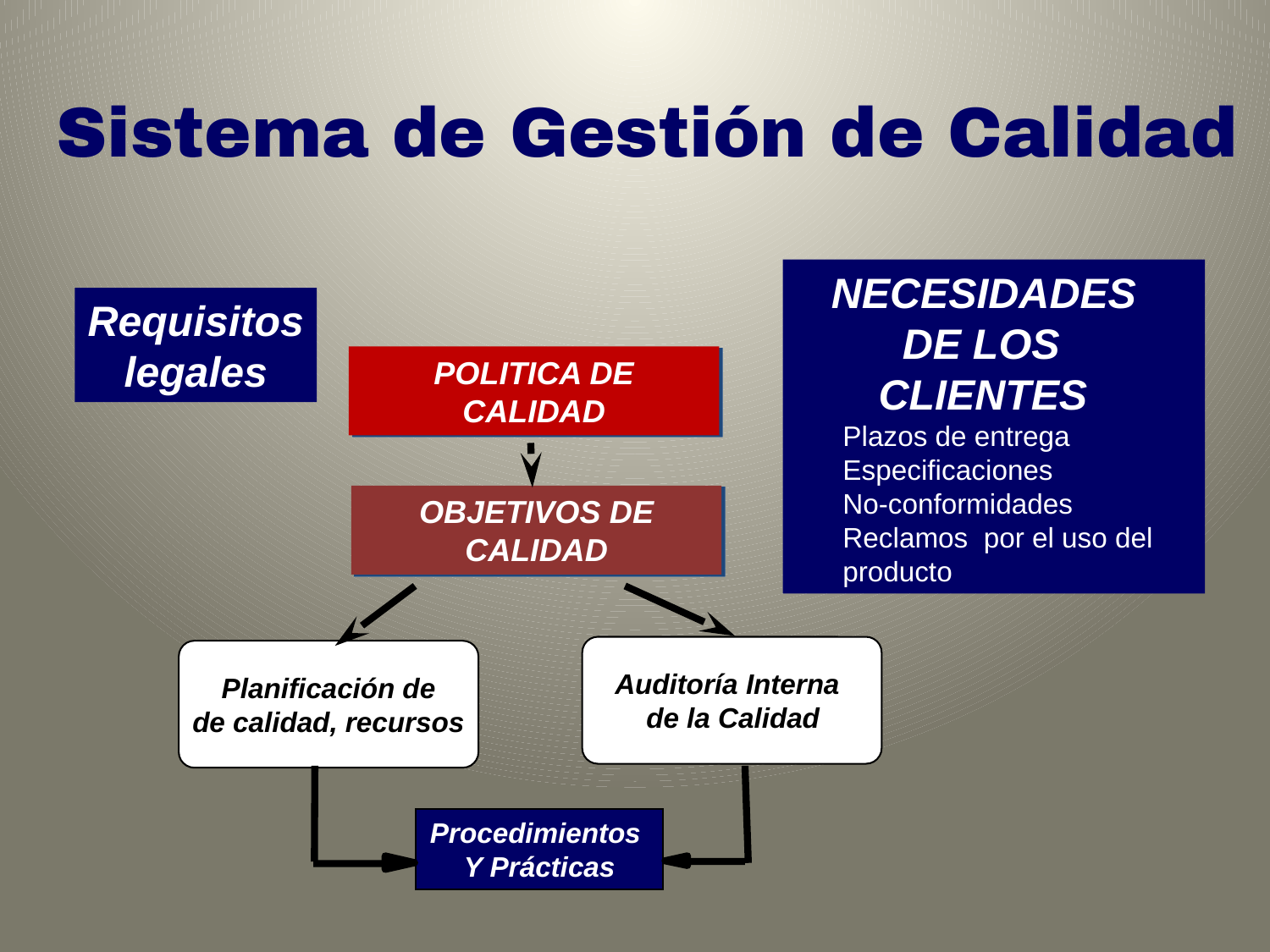

# Sistema de Gestión de Calidad
   NECESIDADES
         DE LOS
       CLIENTES
      Plazos de entrega
      Especificaciones
      No-conformidades
      Reclamos  por el uso del
      producto
Requisitos
legales
POLITICA DE CALIDAD

OBJETIVOS DE CALIDAD

  Auditoría Interna
      de la Calidad
Planificación de
de calidad, recursos

Procedimientos
Y Prácticas